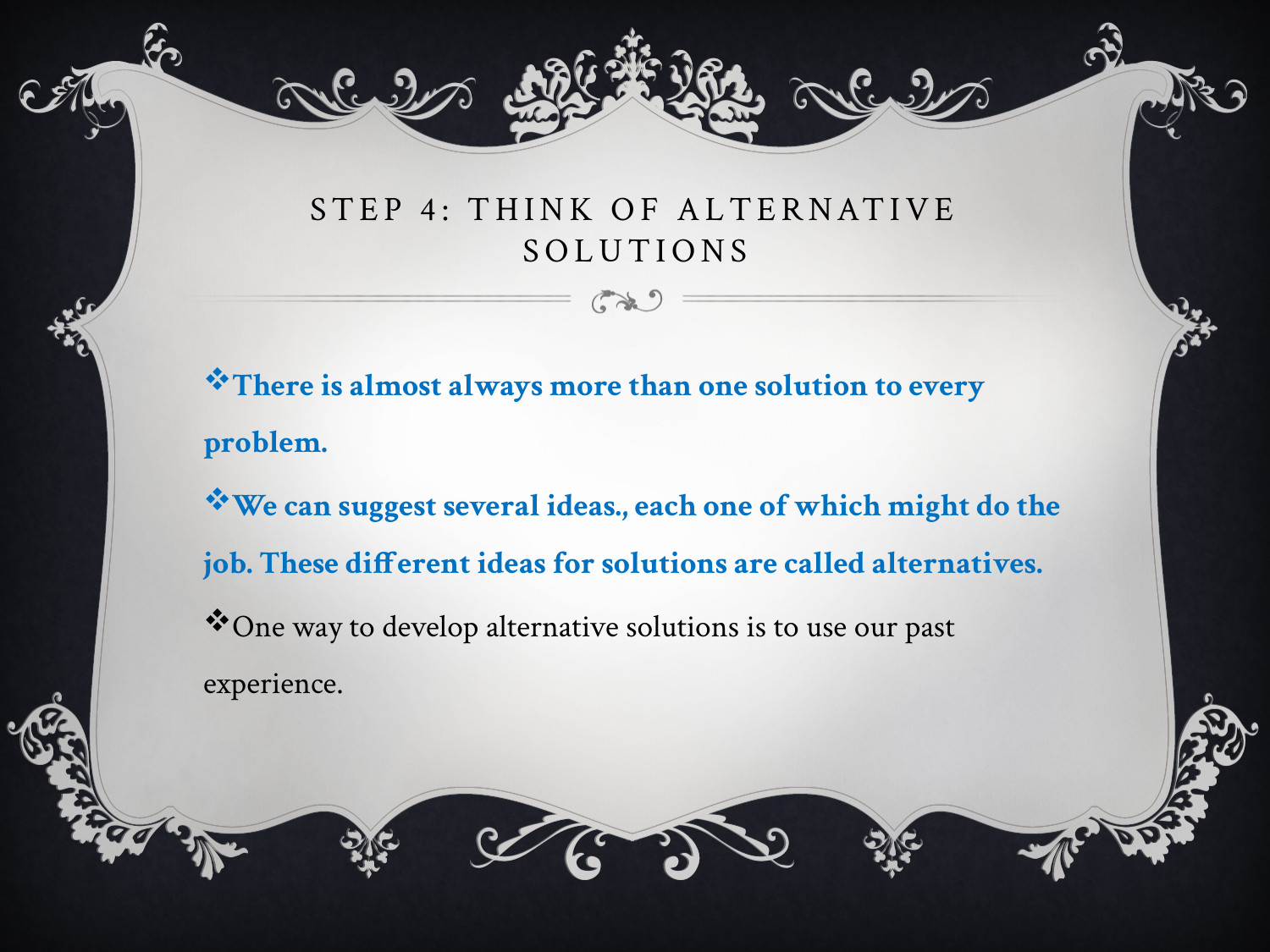

# Step 4: Think of alternative solutions
There is almost always more than one solution to every problem.
We can suggest several ideas., each one of which might do the job. These different ideas for solutions are called alternatives.
One way to develop alternative solutions is to use our past experience.